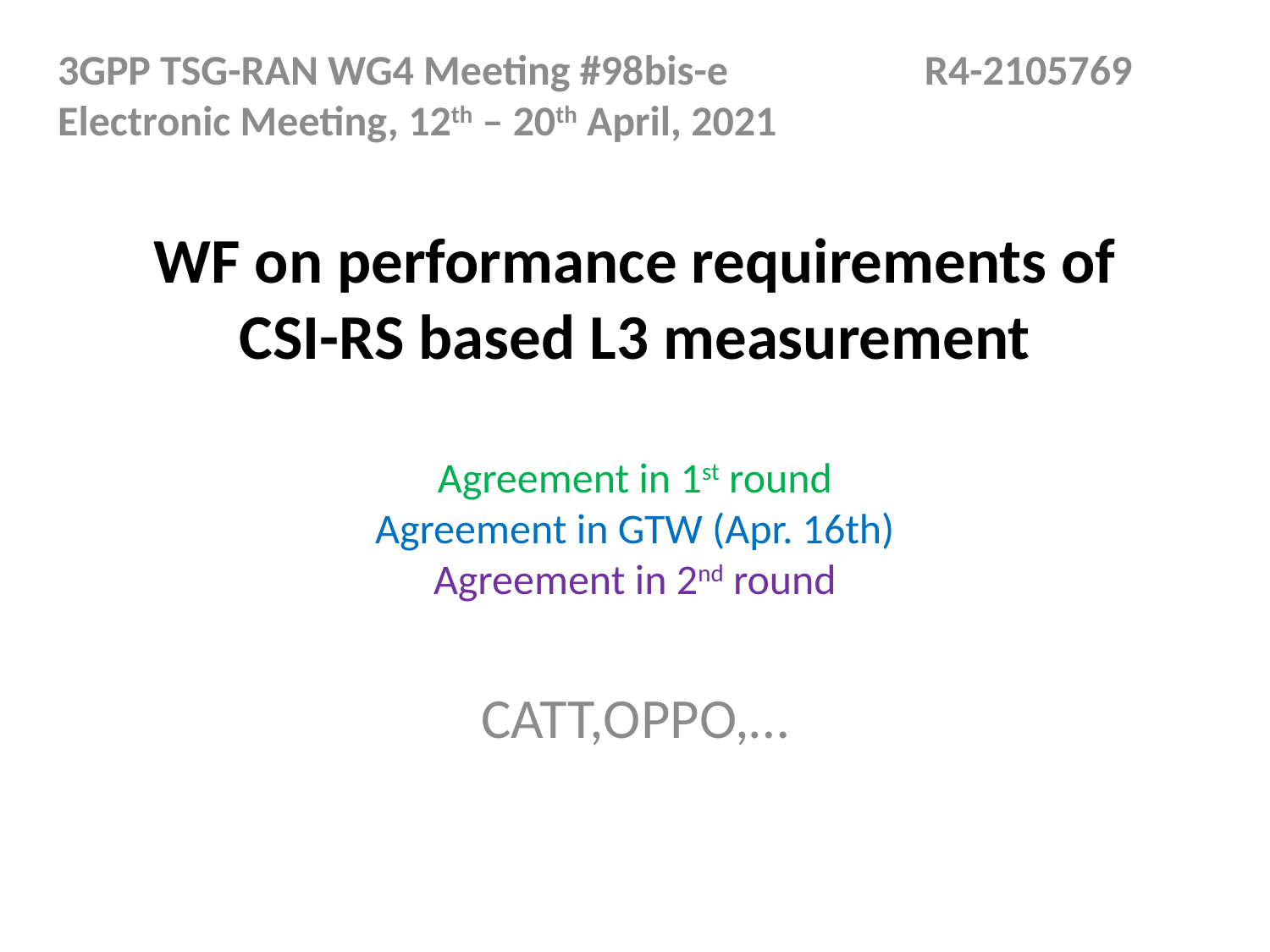

3GPP TSG-RAN WG4 Meeting #98bis-e	           R4-2105769 Electronic Meeting, 12th – 20th April, 2021
# WF on performance requirements of CSI-RS based L3 measurement
Agreement in 1st round
Agreement in GTW (Apr. 16th)
Agreement in 2nd round
CATT,OPPO,…